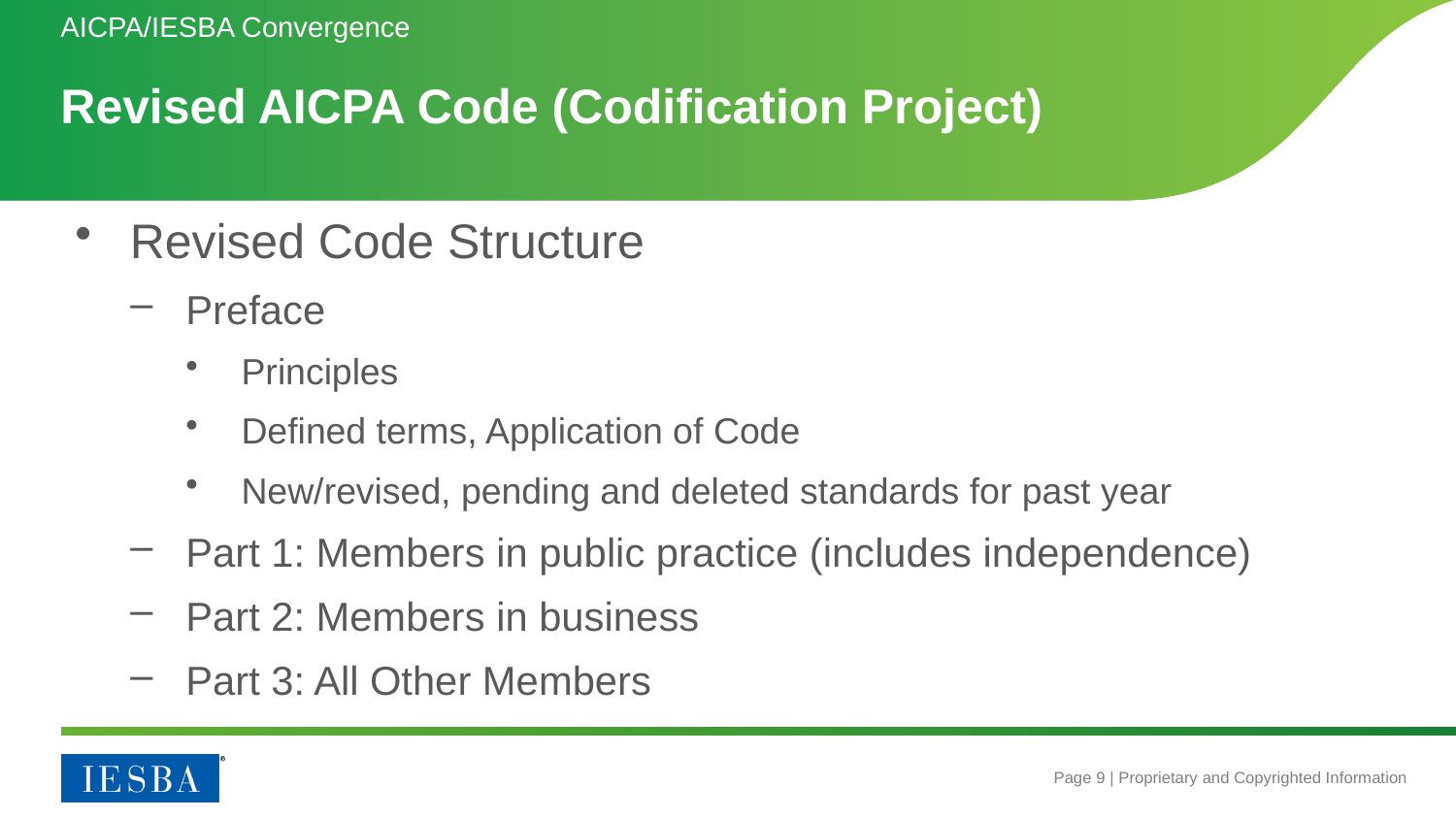

AICPA/IESBA Convergence

# Revised AICPA Code (Codification Project)
Revised Code Structure
Preface
Principles
Defined terms, Application of Code
New/revised, pending and deleted standards for past year
Part 1: Members in public practice (includes independence)
Part 2: Members in business
Part 3: All Other Members